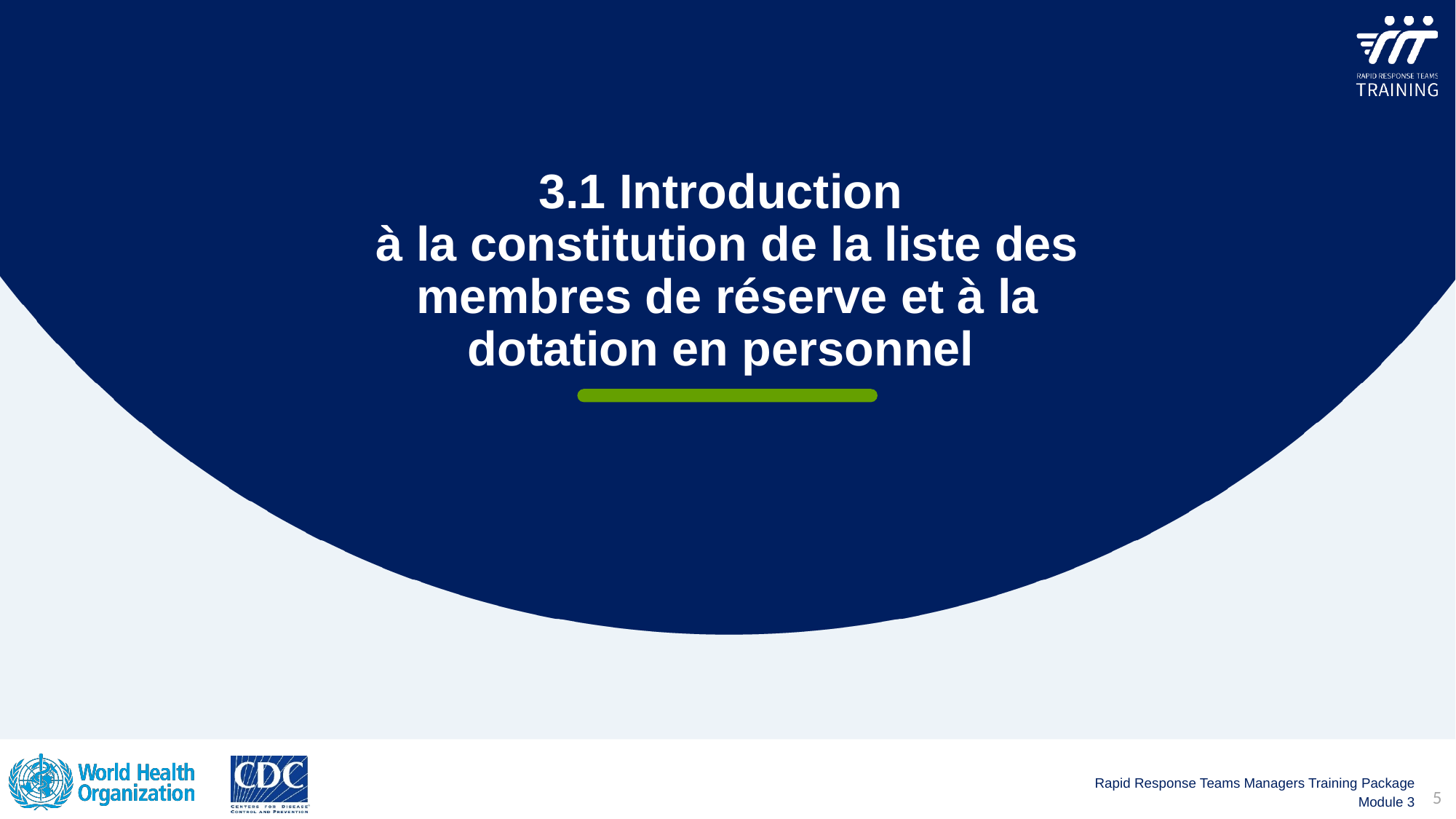

3.1 Introduction
à la constitution de la liste des membres de réserve et à la dotation en personnel
5